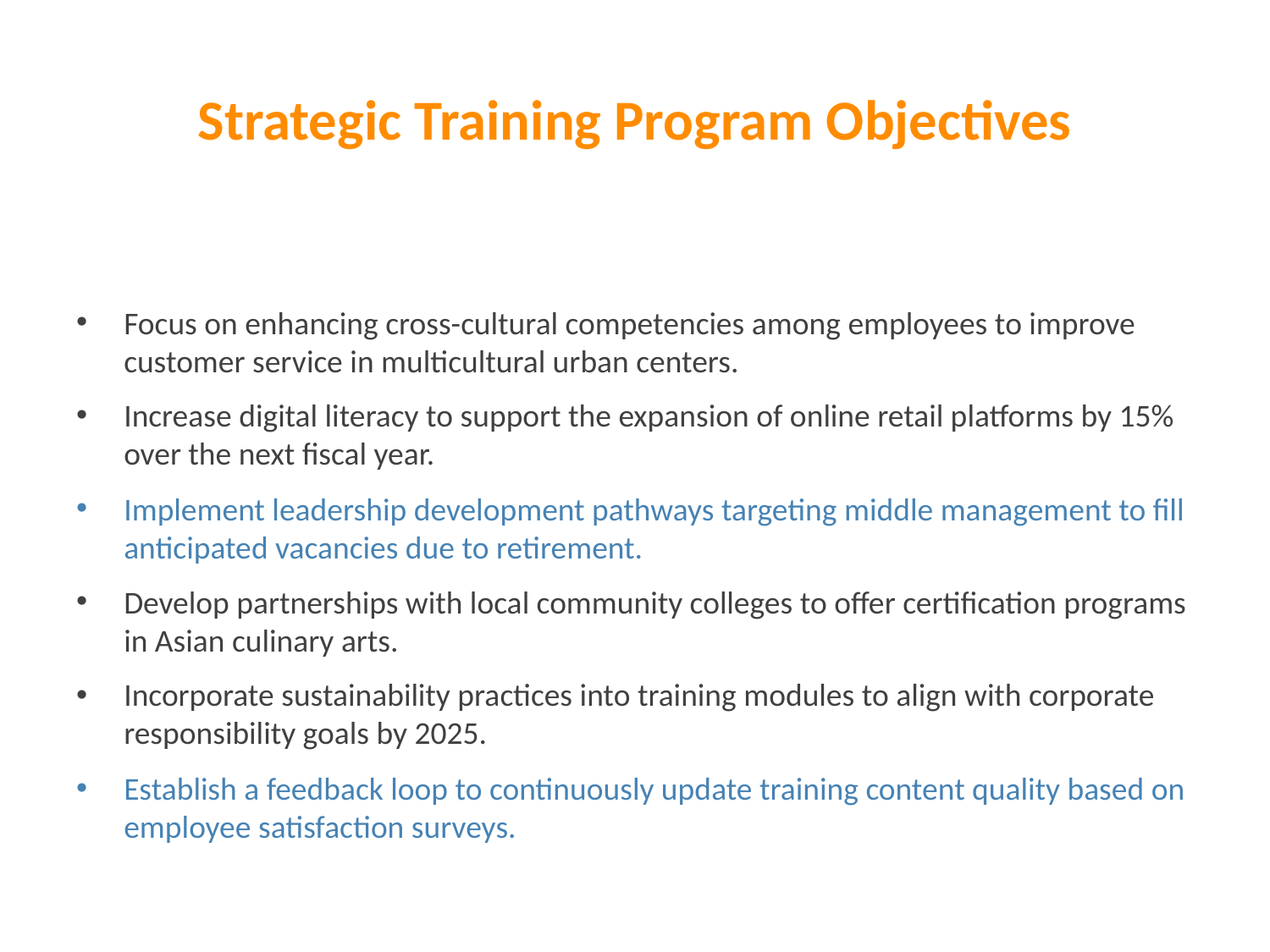

# Strategic Training Program Objectives

Focus on enhancing cross-cultural competencies among employees to improve customer service in multicultural urban centers.
Increase digital literacy to support the expansion of online retail platforms by 15% over the next fiscal year.
Implement leadership development pathways targeting middle management to fill anticipated vacancies due to retirement.
Develop partnerships with local community colleges to offer certification programs in Asian culinary arts.
Incorporate sustainability practices into training modules to align with corporate responsibility goals by 2025.
Establish a feedback loop to continuously update training content quality based on employee satisfaction surveys.